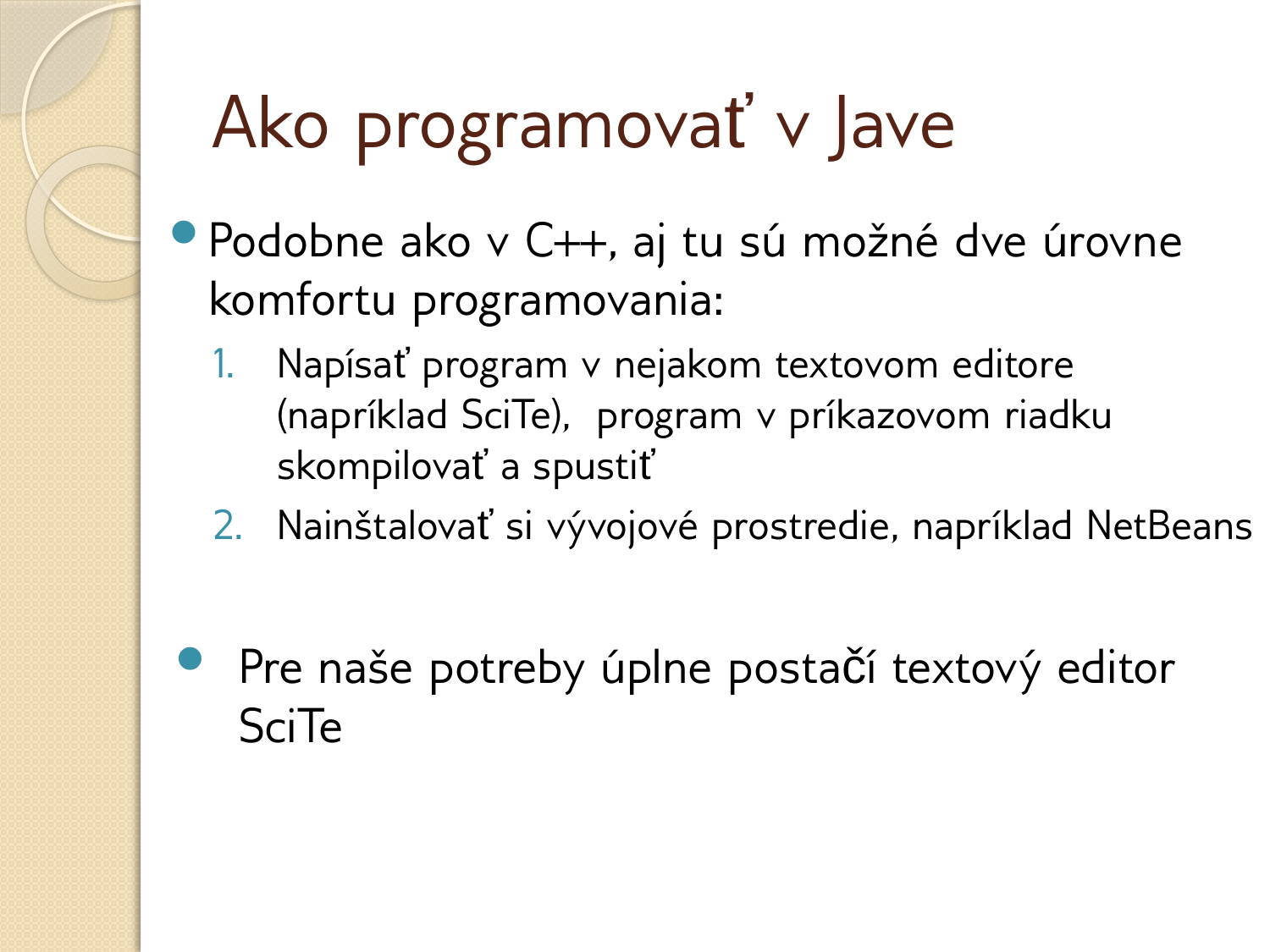

# Ako programovať v Jave
Podobne ako v C++, aj tu sú možné dve úrovne komfortu programovania:
Napísať program v nejakom textovom editore (napríklad SciTe),  program v príkazovom riadku skompilovať a spustiť
Nainštalovať si vývojové prostredie, napríklad NetBeans

Pre naše potreby úplne postačí textový editor SciTe